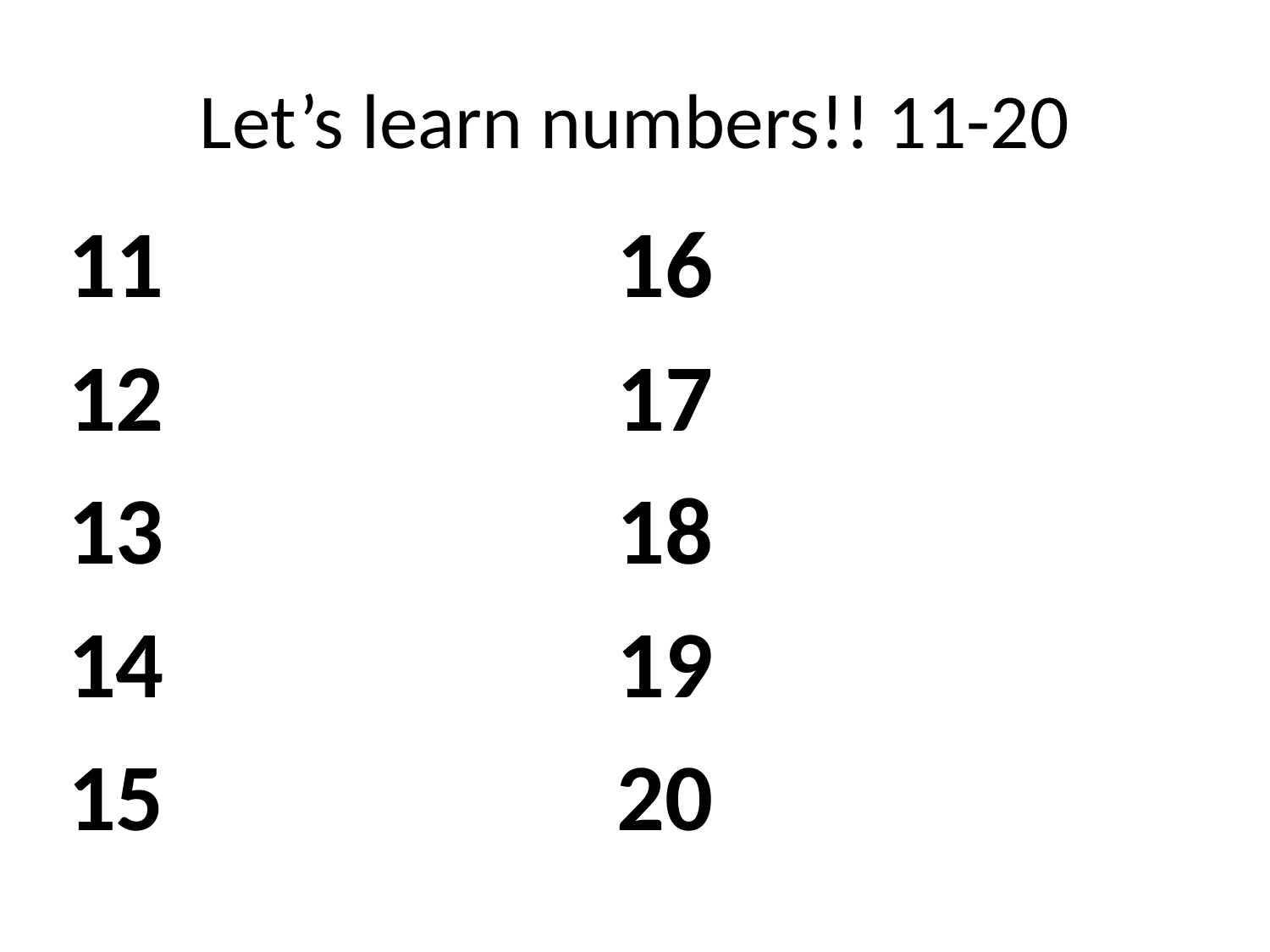

# Let’s learn numbers!! 11-20
11
12
13
14
15

16
17
18
19
20